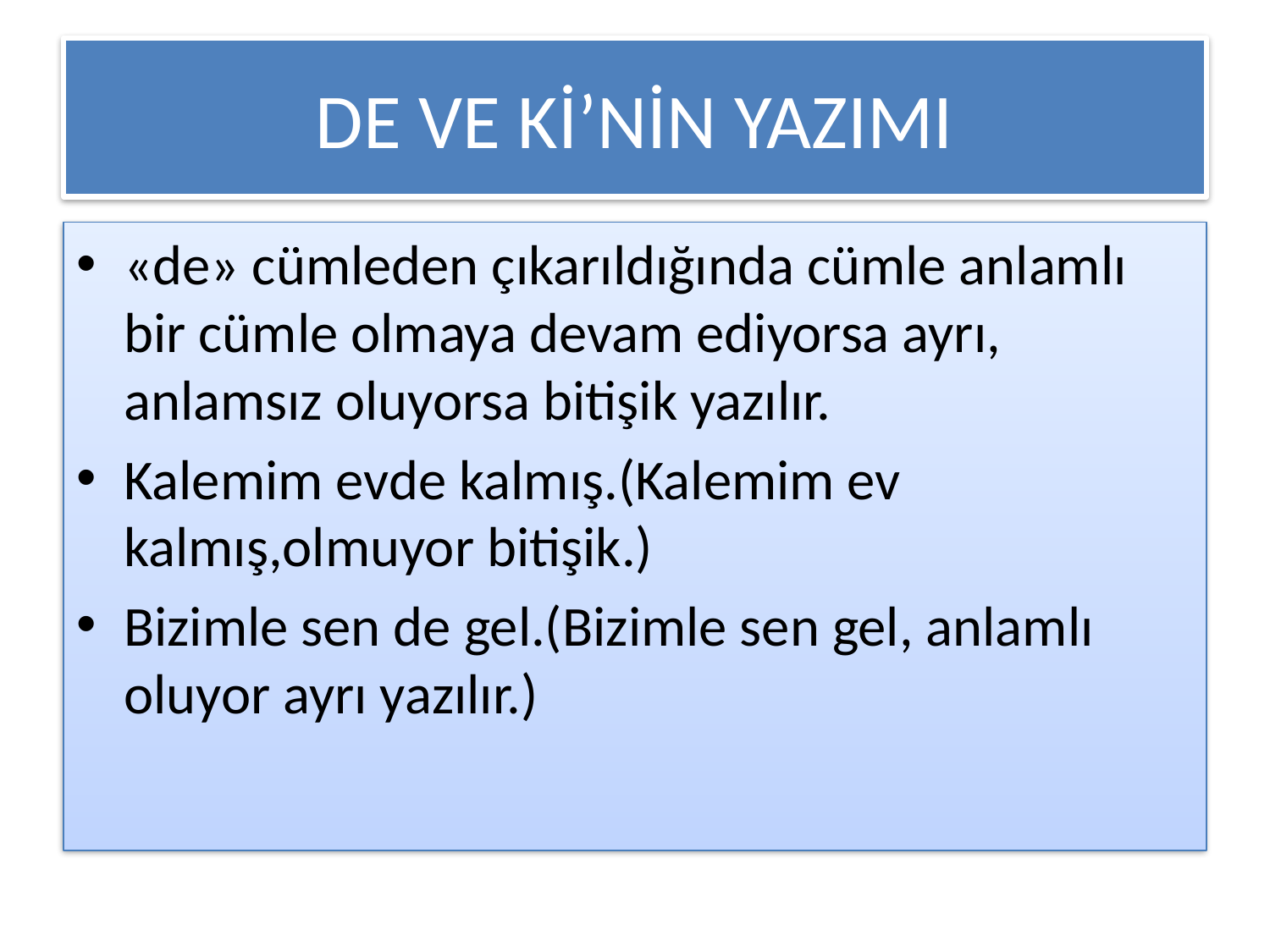

# DE VE Kİ’NİN YAZIMI
«de» cümleden çıkarıldığında cümle anlamlı bir cümle olmaya devam ediyorsa ayrı, anlamsız oluyorsa bitişik yazılır.
Kalemim evde kalmış.(Kalemim ev kalmış,olmuyor bitişik.)
Bizimle sen de gel.(Bizimle sen gel, anlamlı oluyor ayrı yazılır.)